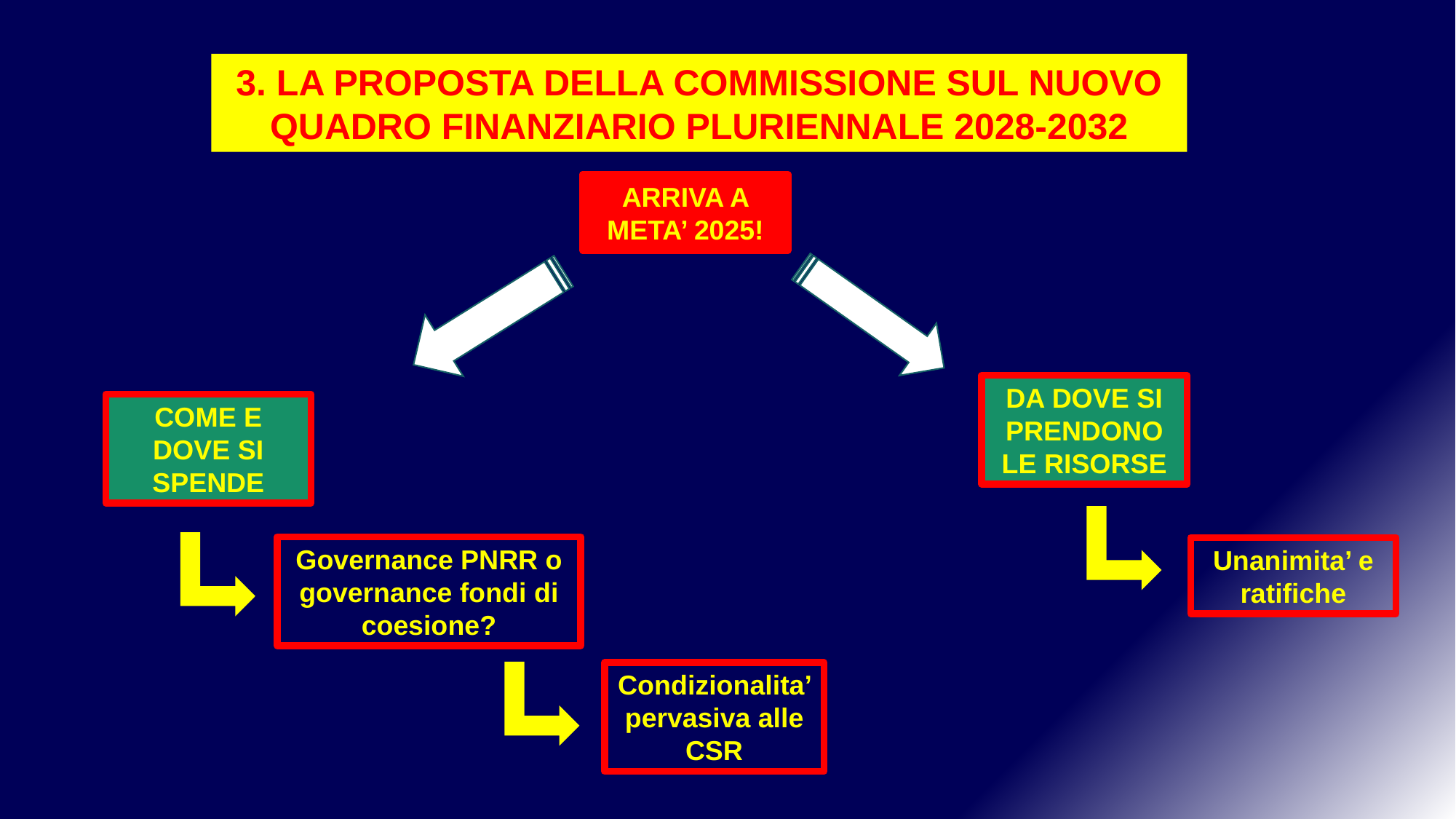

3. LA PROPOSTA DELLA COMMISSIONE SUL NUOVO QUADRO FINANZIARIO PLURIENNALE 2028-2032
ARRIVA A META’ 2025!

DA DOVE SI PRENDONO LE RISORSE
COME E DOVE SI SPENDE

Governance PNRR o governance fondi di coesione?

Unanimita’ e ratifiche
Condizionalita’ pervasiva alle CSR